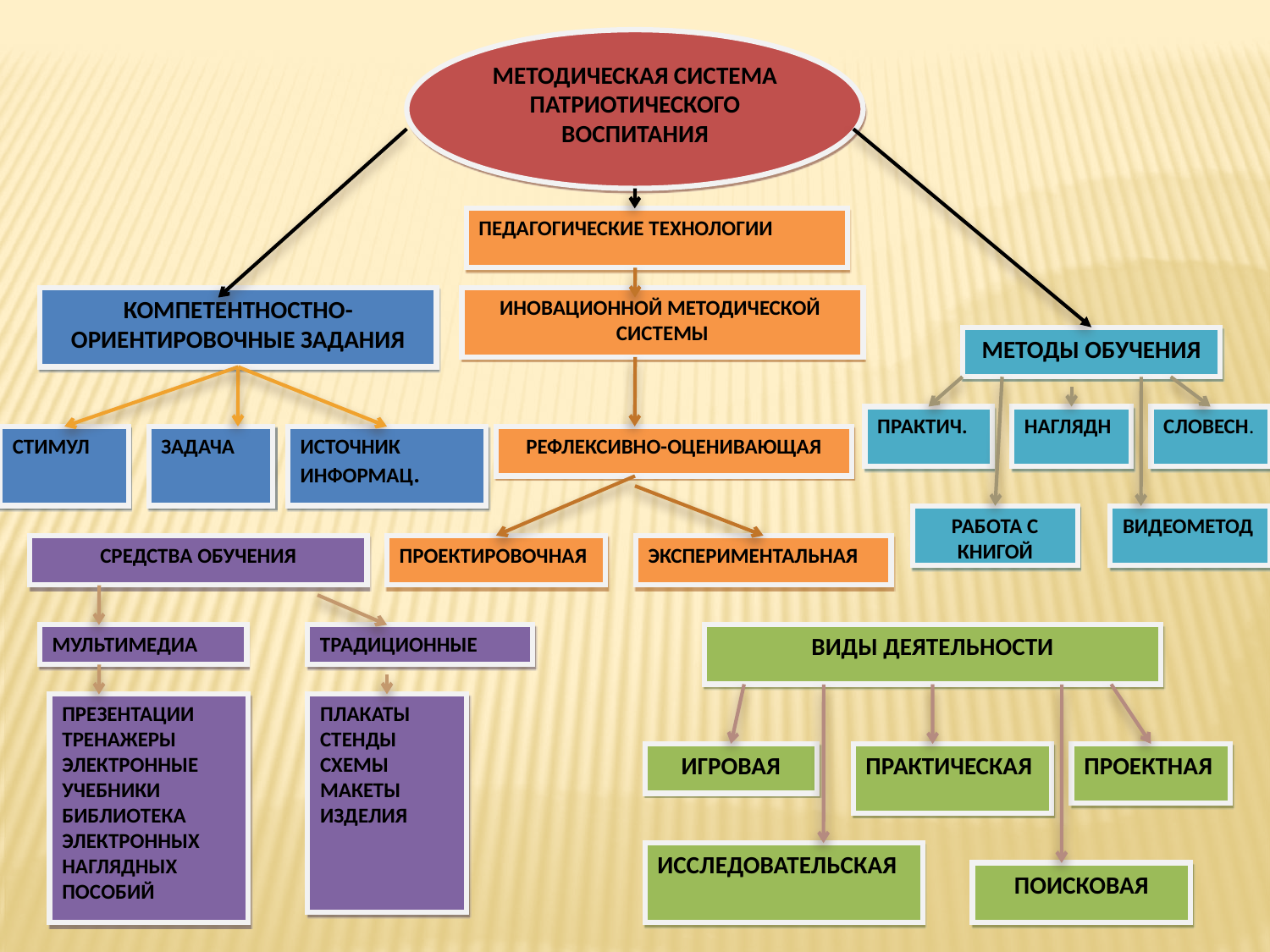

МЕТОДИЧЕСКАЯ СИСТЕМА ПАТРИОТИЧЕСКОГО ВОСПИТАНИЯ

ПЕДАГОГИЧЕСКИЕ ТЕХНОЛОГИИ
КОМПЕТЕНТНОСТНО-ОРИЕНТИРОВОЧНЫЕ ЗАДАНИЯ
ИНОВАЦИОННОЙ МЕТОДИЧЕСКОЙ  СИСТЕМЫ
МЕТОДЫ ОБУЧЕНИЯ
ПРАКТИЧ.
НАГЛЯДН
СЛОВЕСН.
СТИМУЛ
ЗАДАЧА
ИСТОЧНИК ИНФОРМАЦ.
РЕФЛЕКСИВНО-ОЦЕНИВАЮЩАЯ
РАБОТА С КНИГОЙ
ВИДЕОМЕТОД
СРЕДСТВА ОБУЧЕНИЯ
ПРОЕКТИРОВОЧНАЯ
ЭКСПЕРИМЕНТАЛЬНАЯ
МУЛЬТИМЕДИА
ТРАДИЦИОННЫЕ
ВИДЫ ДЕЯТЕЛЬНОСТИ
ПРЕЗЕНТАЦИИ
ТРЕНАЖЕРЫ
ЭЛЕКТРОННЫЕ УЧЕБНИКИ
БИБЛИОТЕКА ЭЛЕКТРОННЫХ НАГЛЯДНЫХ ПОСОБИЙ
ПЛАКАТЫ
СТЕНДЫ
СХЕМЫ
МАКЕТЫ
ИЗДЕЛИЯ

ИГРОВАЯ
ПРАКТИЧЕСКАЯ
ПРОЕКТНАЯ
ИССЛЕДОВАТЕЛЬСКАЯ
ПОИСКОВАЯ